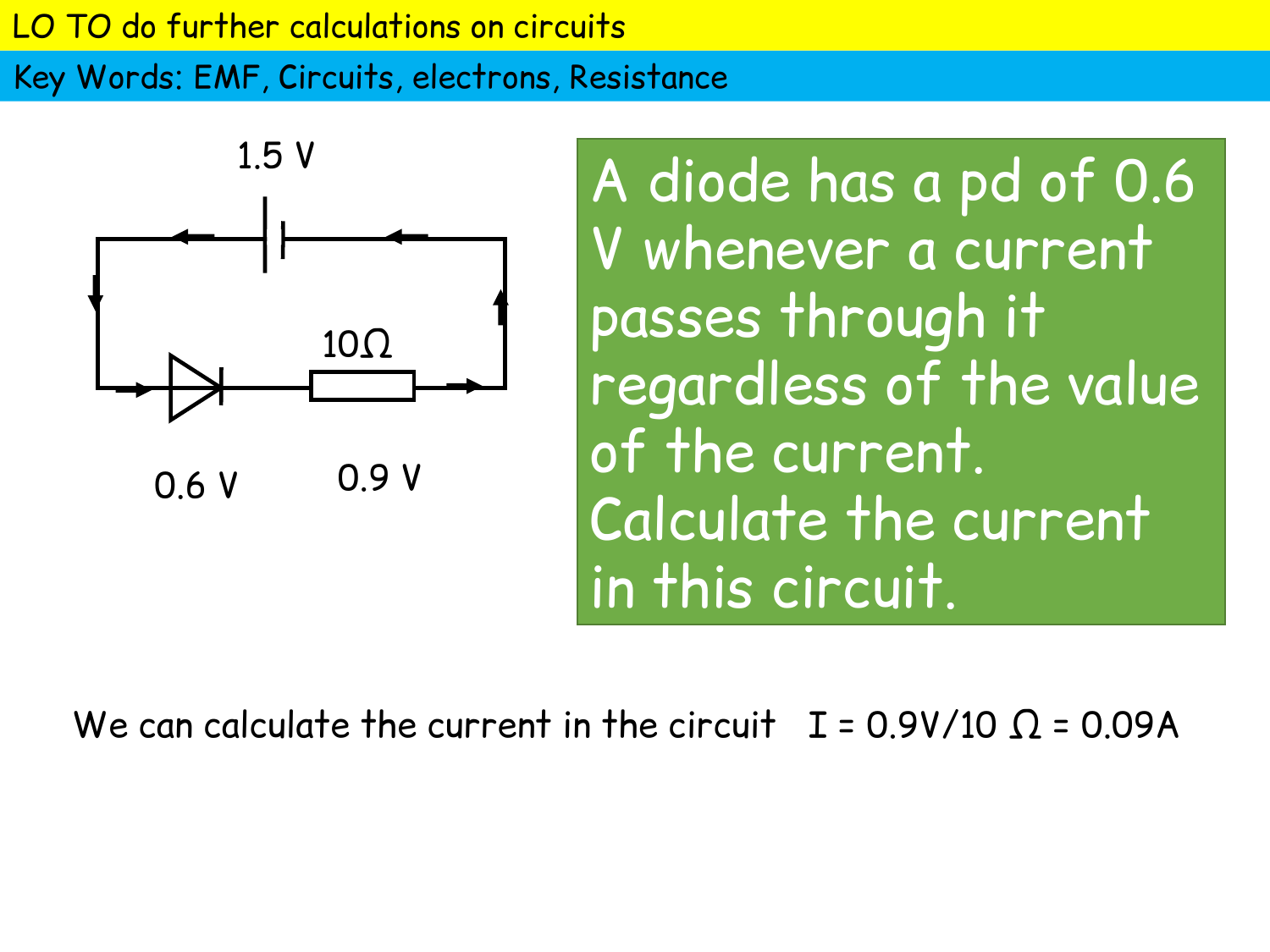

1.5 V
A diode has a pd of 0.6 V whenever a current passes through it regardless of the value of the current.
Calculate the current in this circuit.

10Ω

0.9 V
0.6 V
We can calculate the current in the circuit   I = 0.9V/10 Ω = 0.09A